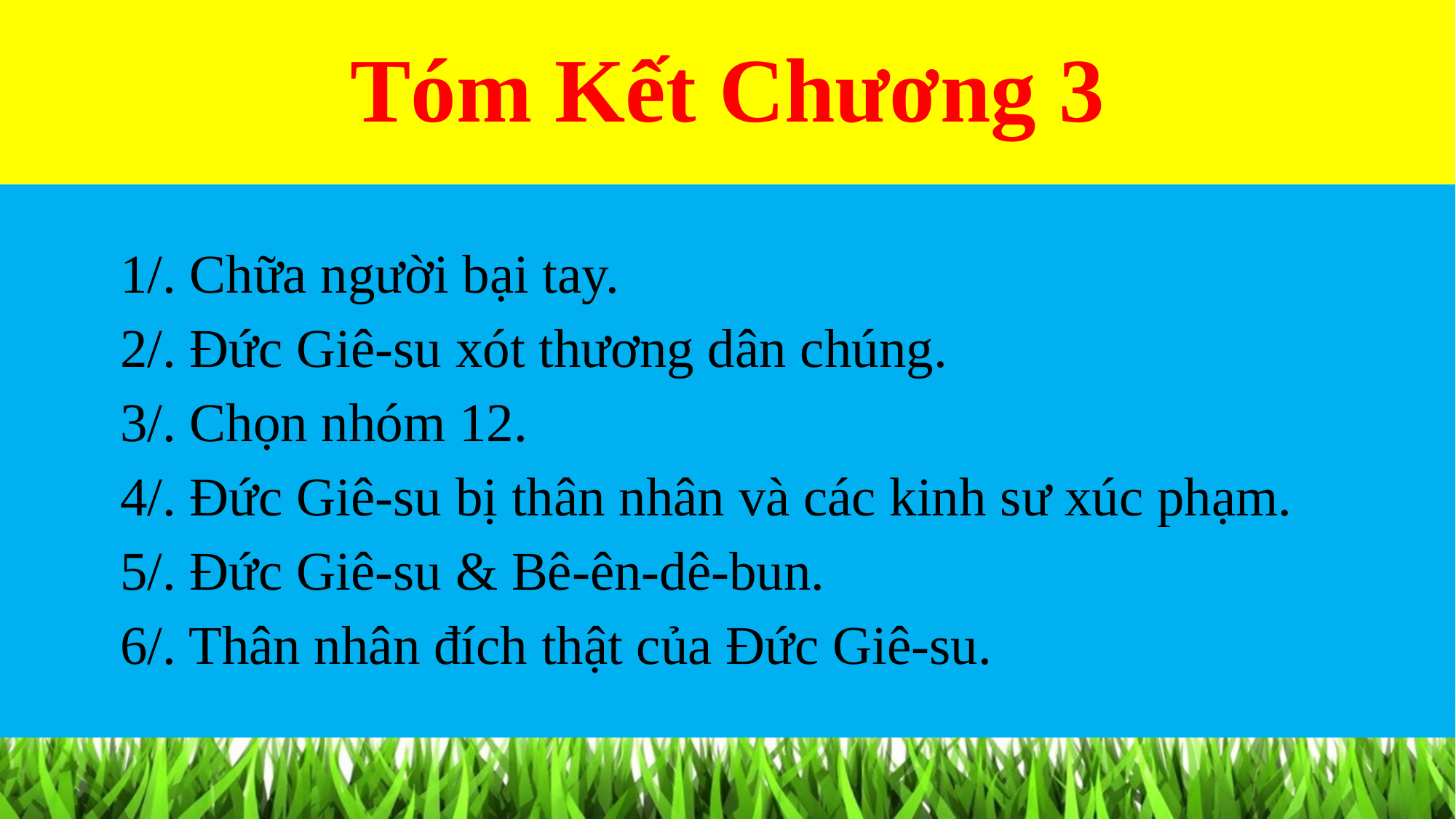

# Tóm Kết Chương 3
	1/. Chữa người bại tay.
	2/. Đức Giê-su xót thương dân chúng.
	3/. Chọn nhóm 12.
	4/. Đức Giê-su bị thân nhân và các kinh sư xúc phạm.
	5/. Đức Giê-su & Bê-ên-dê-bun.
	6/. Thân nhân đích thật của Đức Giê-su.